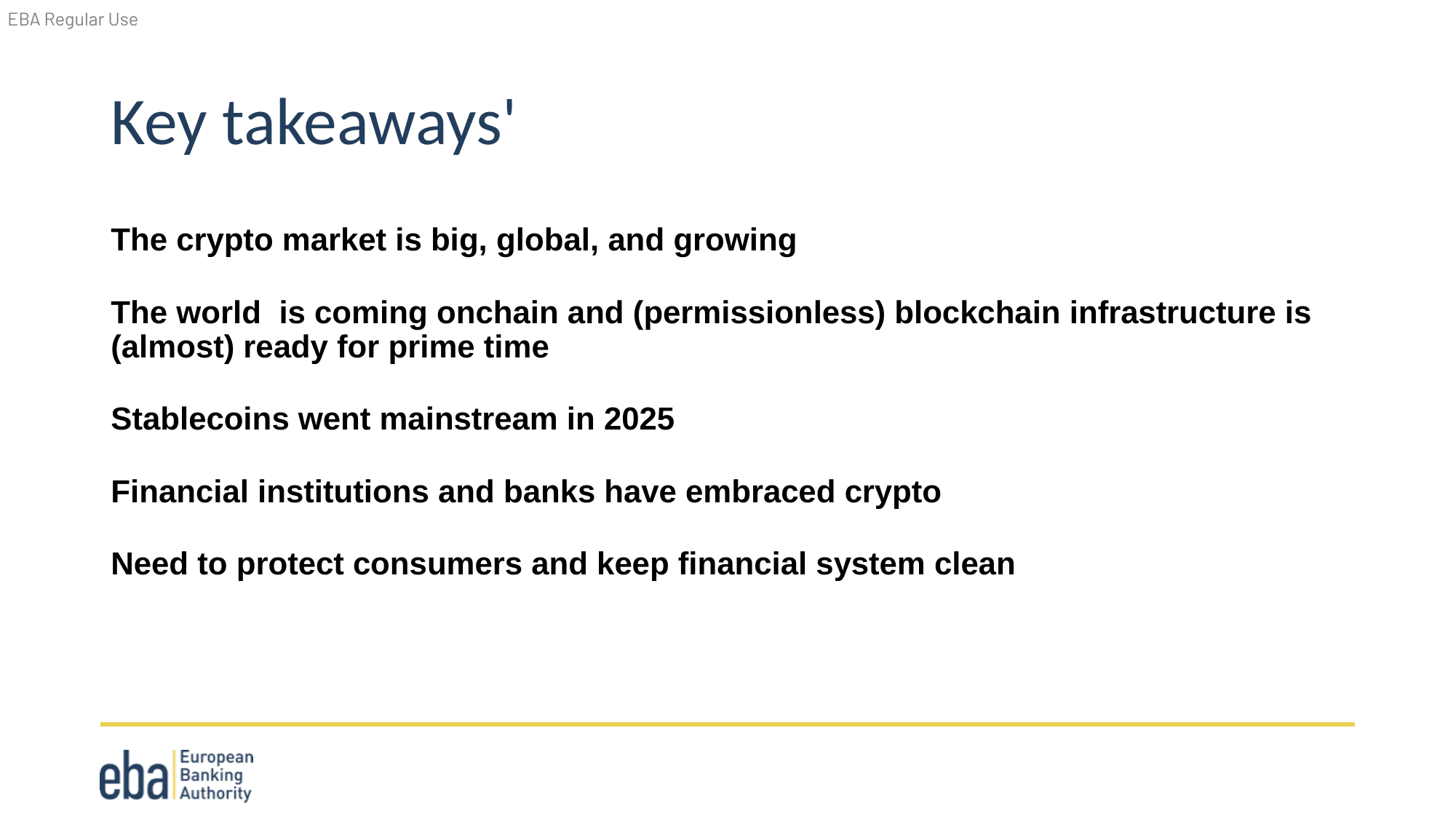

# Key takeaways'
The crypto market is big, global, and growing
The world  is coming onchain and (permissionless) blockchain infrastructure is (almost) ready for prime time
Stablecoins went mainstream in 2025
Financial institutions and banks have embraced crypto
Need to protect consumers and keep financial system clean